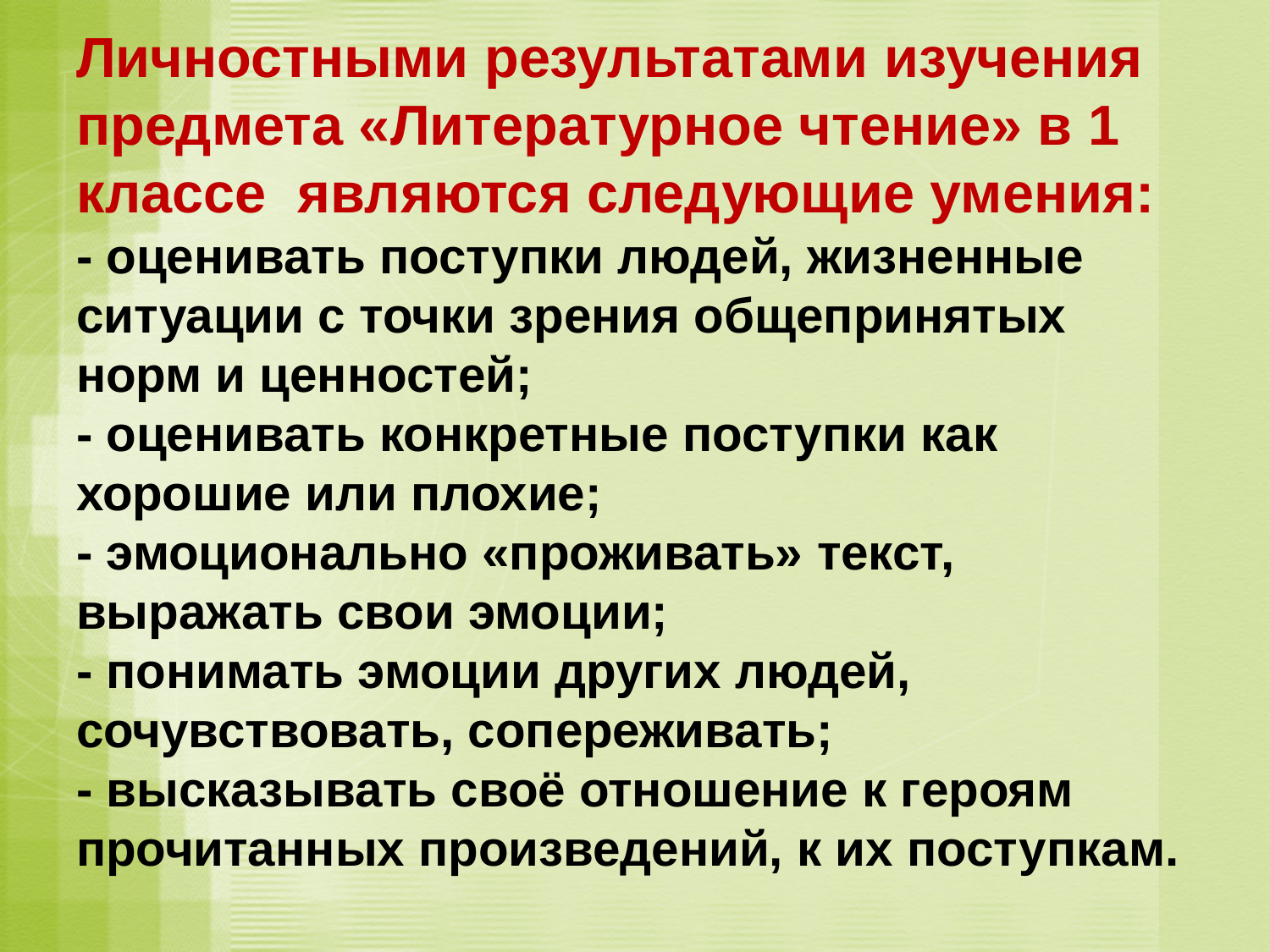

# Личностными результатами изучения предмета «Литературное чтение» в 1 классе  являются следующие умения: - оценивать поступки людей, жизненные ситуации с точки зрения общепринятых норм и ценностей; - оценивать конкретные поступки как хорошие или плохие; - эмоционально «проживать» текст, выражать свои эмоции; - понимать эмоции других людей, сочувствовать, сопереживать; - высказывать своё отношение к героям прочитанных произведений, к их поступкам.